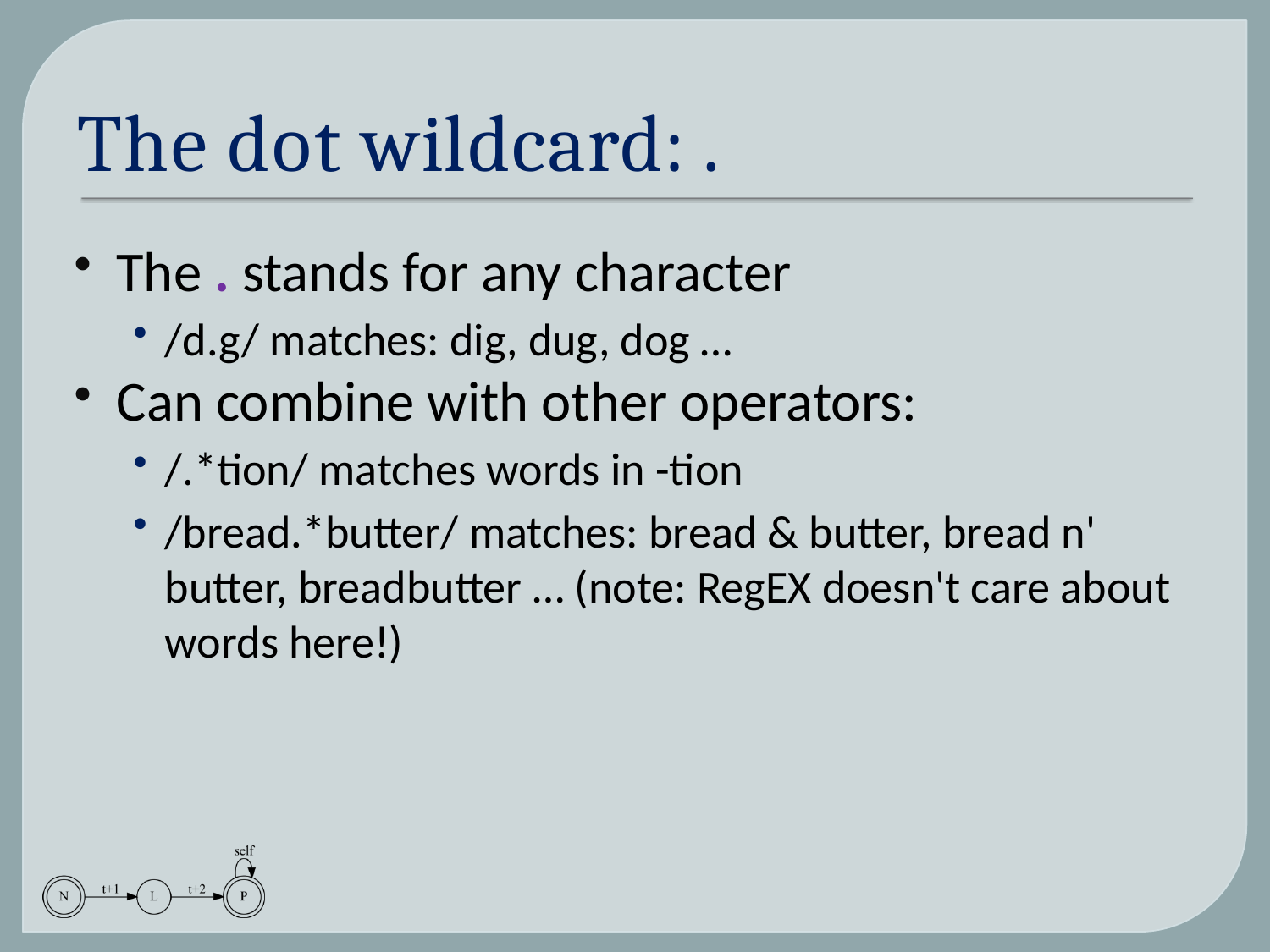

# The dot wildcard: .
The . stands for any character
/d.g/ matches: dig, dug, dog …
Can combine with other operators:
/.*tion/ matches words in -tion
/bread.*butter/ matches: bread & butter, bread n' butter, breadbutter … (note: RegEX doesn't care about words here!)